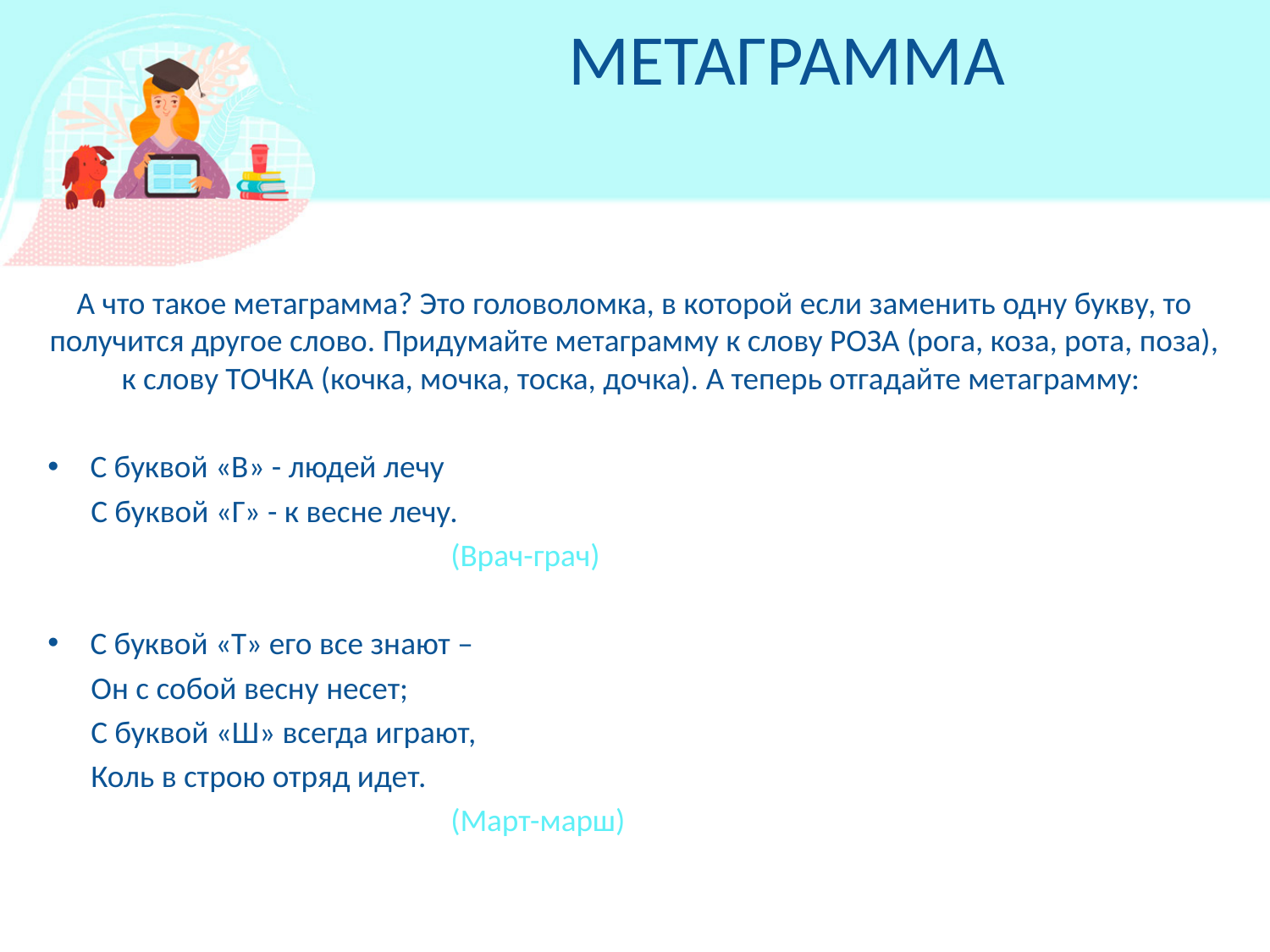

# МЕТАГРАММА
А что такое метаграмма? Это головоломка, в которой если заменить одну букву, то получится другое слово. Придумайте метаграмму к слову РОЗА (рога, коза, рота, поза), к слову ТОЧКА (кочка, мочка, тоска, дочка). А теперь отгадайте метаграмму:

С буквой «В» - людей лечу
      С буквой «Г» - к весне лечу.
                                                        (Врач-грач)

С буквой «Т» его все знают –
      Он с собой весну несет;
      С буквой «Ш» всегда играют,
      Коль в строю отряд идет.
                                                        (Март-марш)